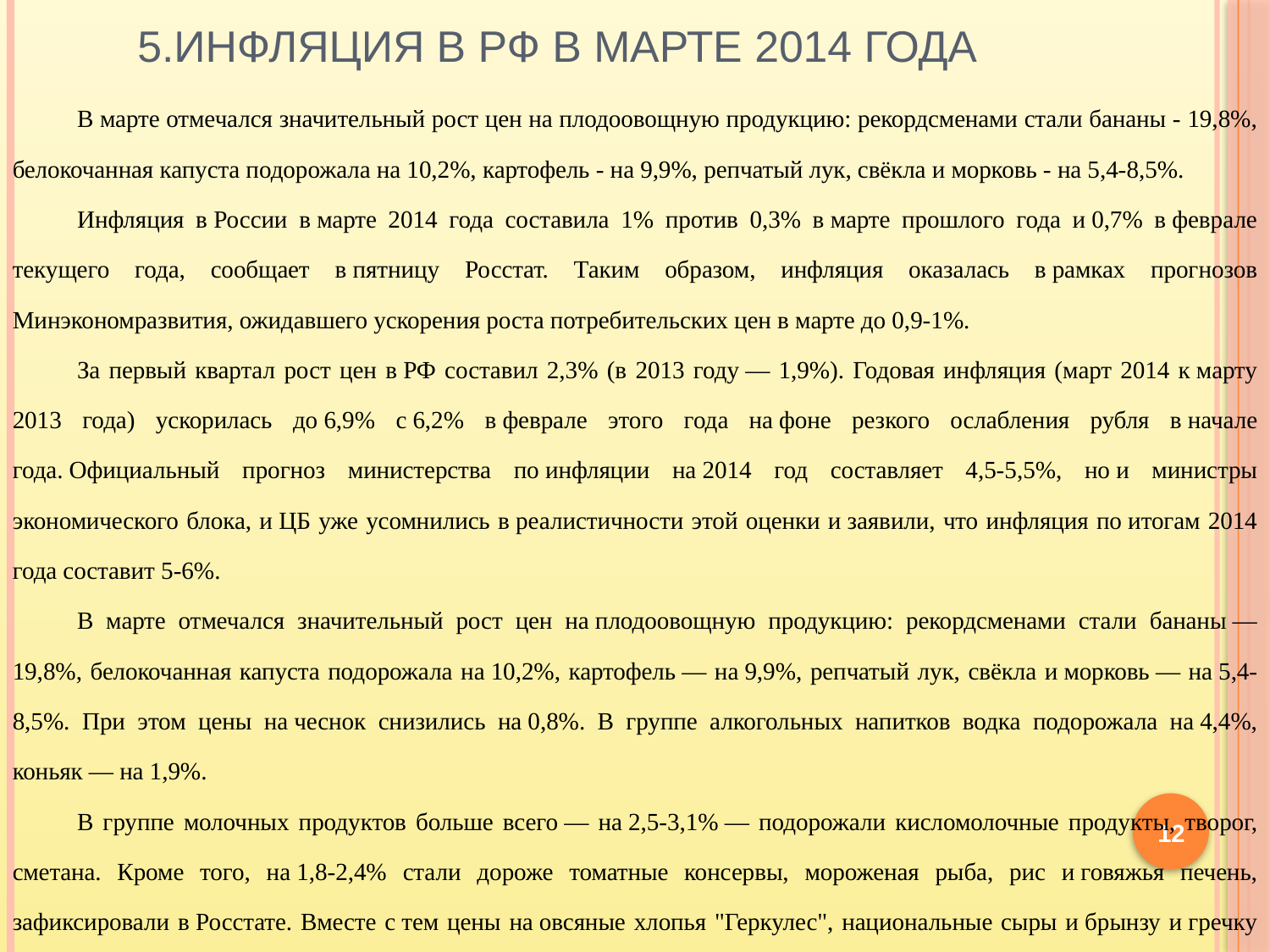

# 5.Инфляция в РФ в марте 2014 года
В марте отмечался значительный рост цен на плодоовощную продукцию: рекордсменами стали бананы - 19,8%, белокочанная капуста подорожала на 10,2%, картофель - на 9,9%, репчатый лук, свёкла и морковь - на 5,4-8,5%.
Инфляция в России в марте 2014 года составила 1% против 0,3% в марте прошлого года и 0,7% в феврале текущего года, сообщает в пятницу Росстат. Таким образом, инфляция оказалась в рамках прогнозов Минэкономразвития, ожидавшего ускорения роста потребительских цен в марте до 0,9-1%.
За первый квартал рост цен в РФ составил 2,3% (в 2013 году — 1,9%). Годовая инфляция (март 2014 к марту 2013 года) ускорилась до 6,9% с 6,2% в феврале этого года на фоне резкого ослабления рубля в начале года. Официальный прогноз министерства по инфляции на 2014 год составляет 4,5-5,5%, но и министры экономического блока, и ЦБ уже усомнились в реалистичности этой оценки и заявили, что инфляция по итогам 2014 года составит 5-6%.
В марте отмечался значительный рост цен на плодоовощную продукцию: рекордсменами стали бананы — 19,8%, белокочанная капуста подорожала на 10,2%, картофель — на 9,9%, репчатый лук, свёкла и морковь — на 5,4-8,5%. При этом цены на чеснок снизились на 0,8%. В группе алкогольных напитков водка подорожала на 4,4%, коньяк — на 1,9%.
В группе молочных продуктов больше всего — на 2,5-3,1% — подорожали кисломолочные продукты, творог, сметана. Кроме того, на 1,8-2,4% стали дороже томатные консервы, мороженая рыба, рис и говяжья печень, зафиксировали в Росстате. Вместе с тем цены на овсяные хлопья "Геркулес", национальные сыры и брынзу и гречку снизились на 0,2-0,7%.

12